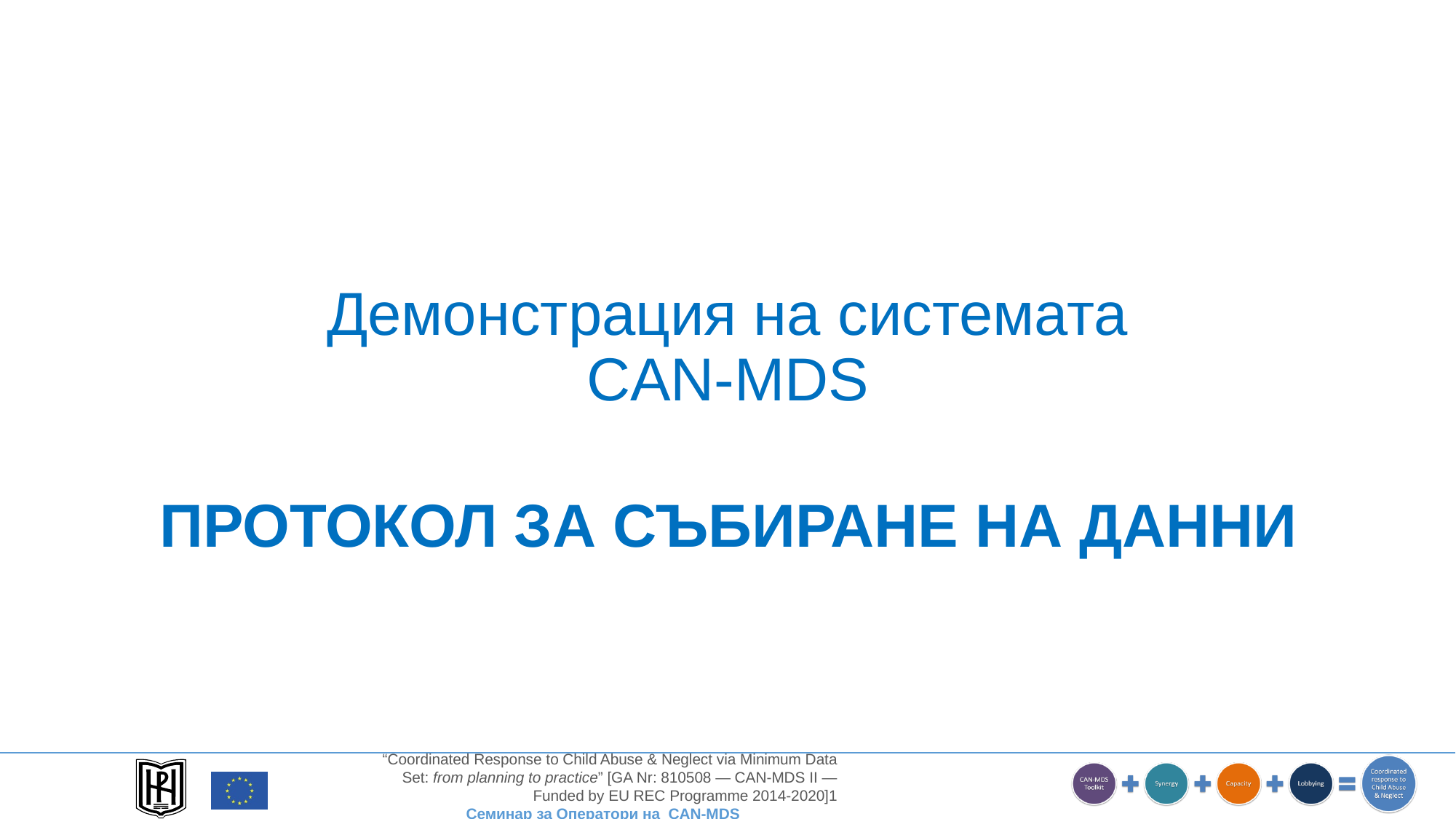

# Демонстрация на системата CAN-MDS

ПРОТОКОЛ ЗА СЪБИРАНЕ НА ДАННИ